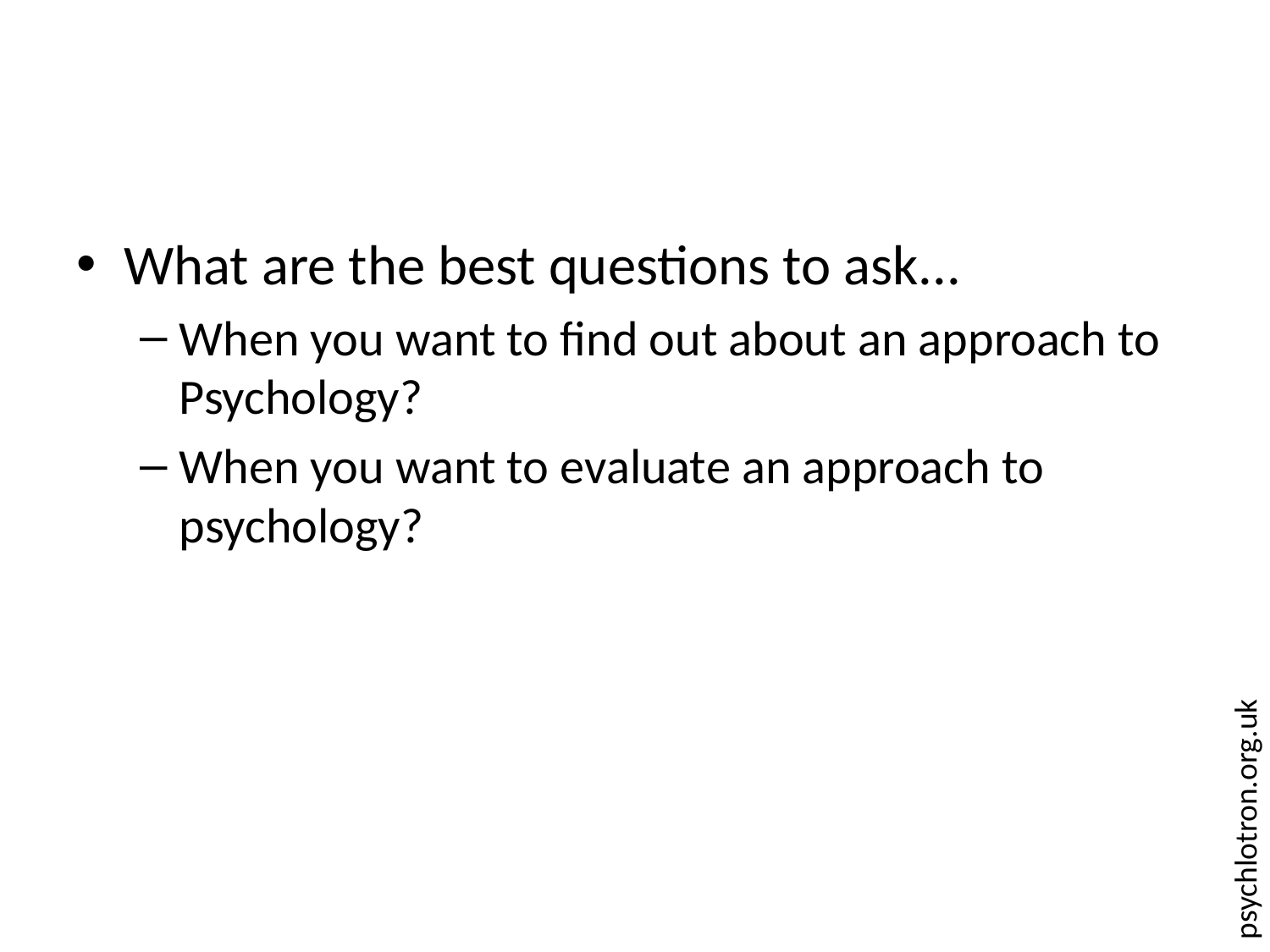

#
What are the best questions to ask...
When you want to find out about an approach to Psychology?
When you want to evaluate an approach to psychology?